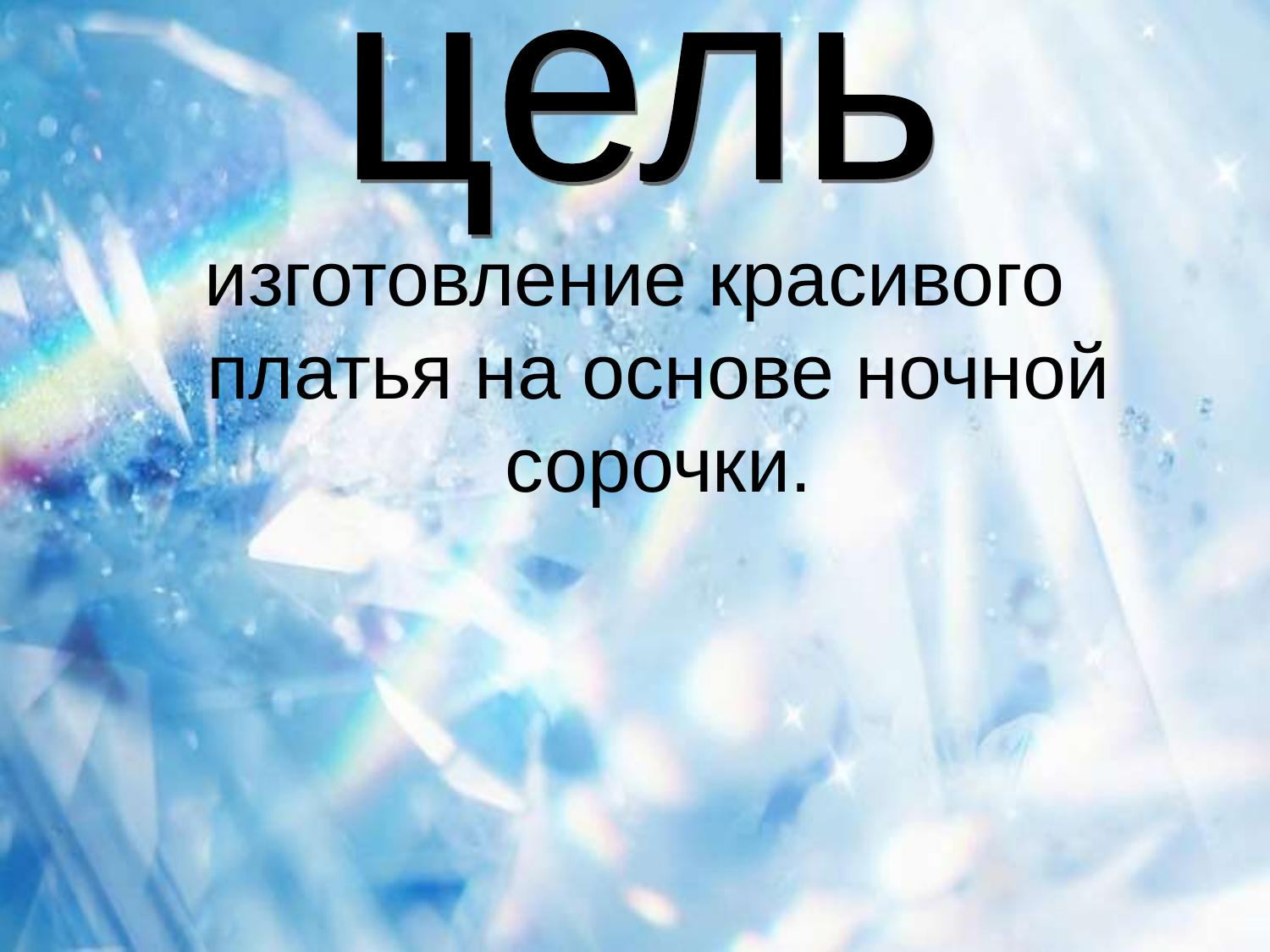

цель
изготовление красивого платья на основе ночной сорочки.